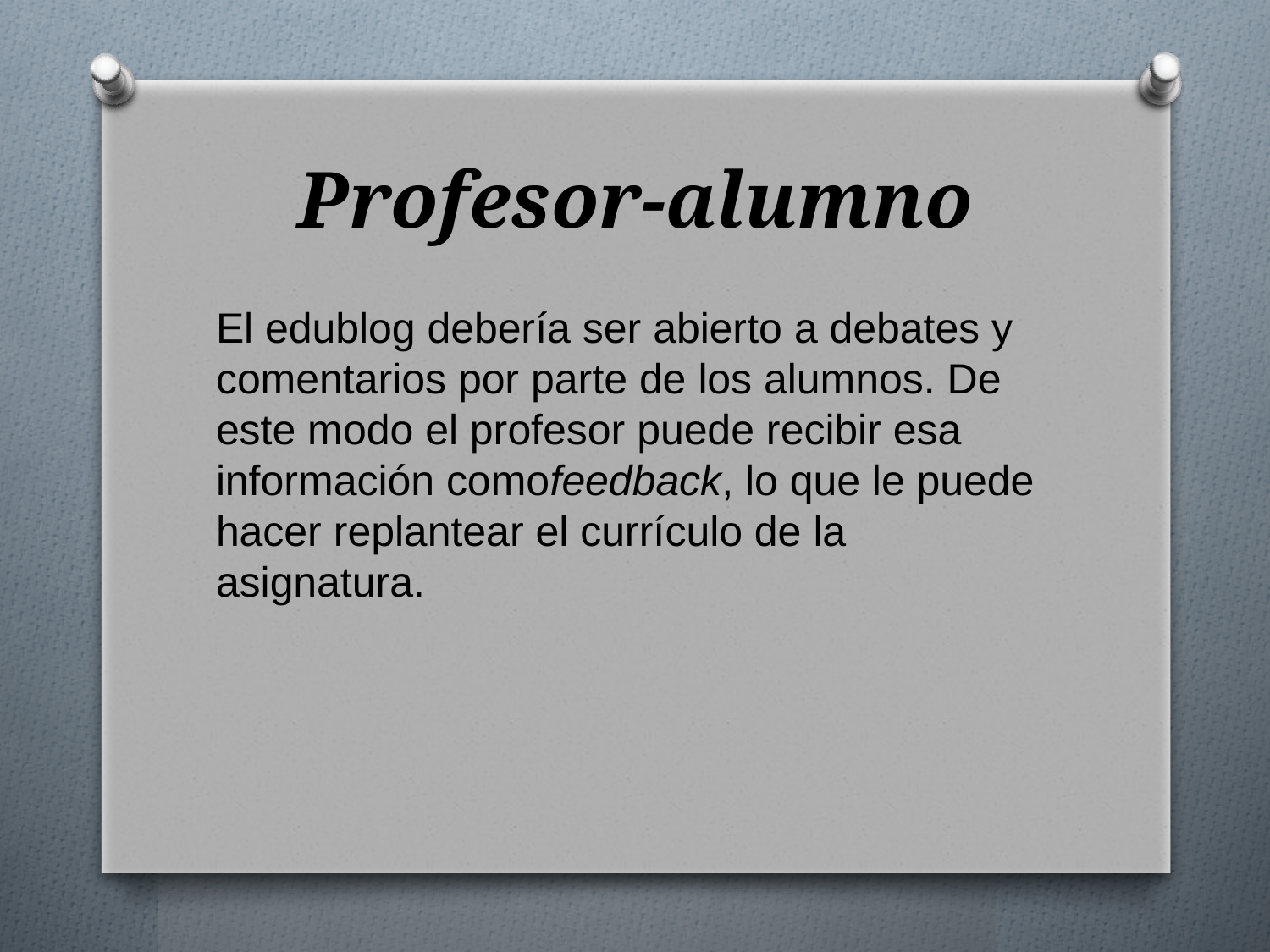

# Profesor-alumno
El edublog debería ser abierto a debates y comentarios por parte de los alumnos. De este modo el profesor puede recibir esa información comofeedback, lo que le puede hacer replantear el currículo de la asignatura.